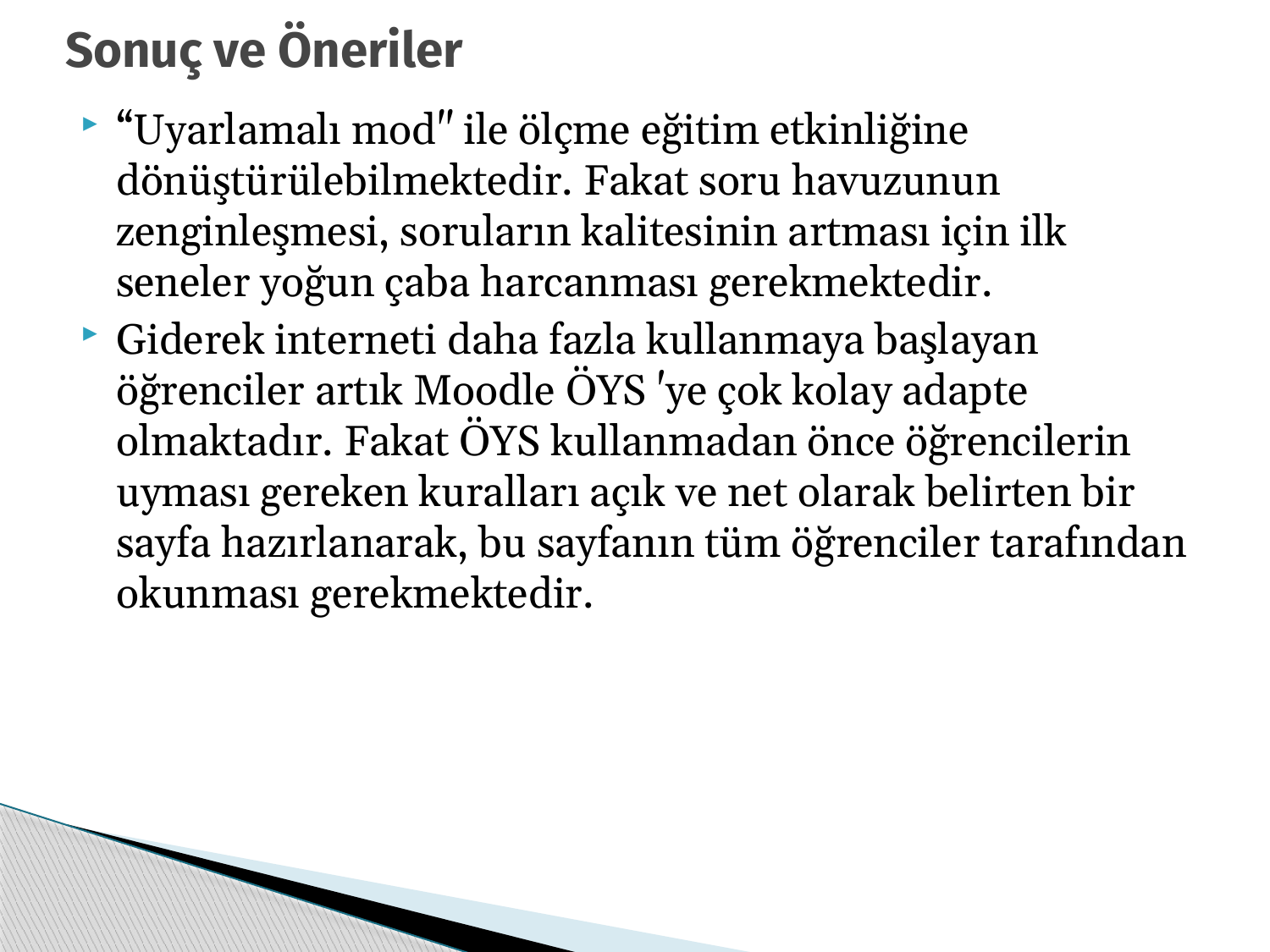

# Sonuç ve Öneriler
“Uyarlamalı mod" ile ölçme eğitim etkinliğine dönüştürülebilmektedir. Fakat soru havuzunun zenginleşmesi, soruların kalitesinin artması için ilk seneler yoğun çaba harcanması gerekmektedir.
Giderek interneti daha fazla kullanmaya başlayan öğrenciler artık Moodle ÖYS 'ye çok kolay adapte olmaktadır. Fakat ÖYS kullanmadan önce öğrencilerin uyması gereken kuralları açık ve net olarak belirten bir sayfa hazırlanarak, bu sayfanın tüm öğrenciler tarafından okunması gerekmektedir.